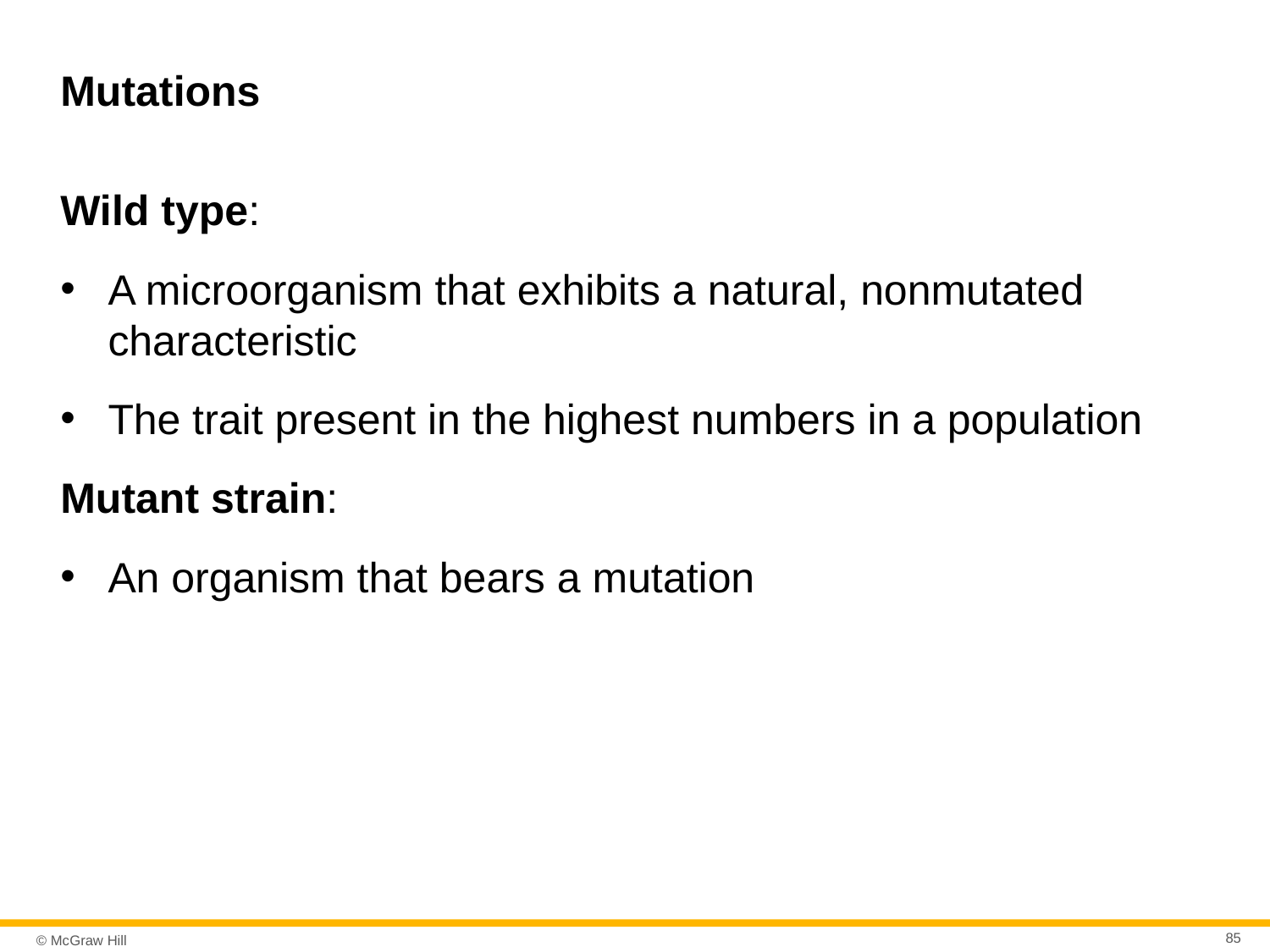

# Mutations
Wild type:
A microorganism that exhibits a natural, nonmutated characteristic
The trait present in the highest numbers in a population
Mutant strain:
An organism that bears a mutation